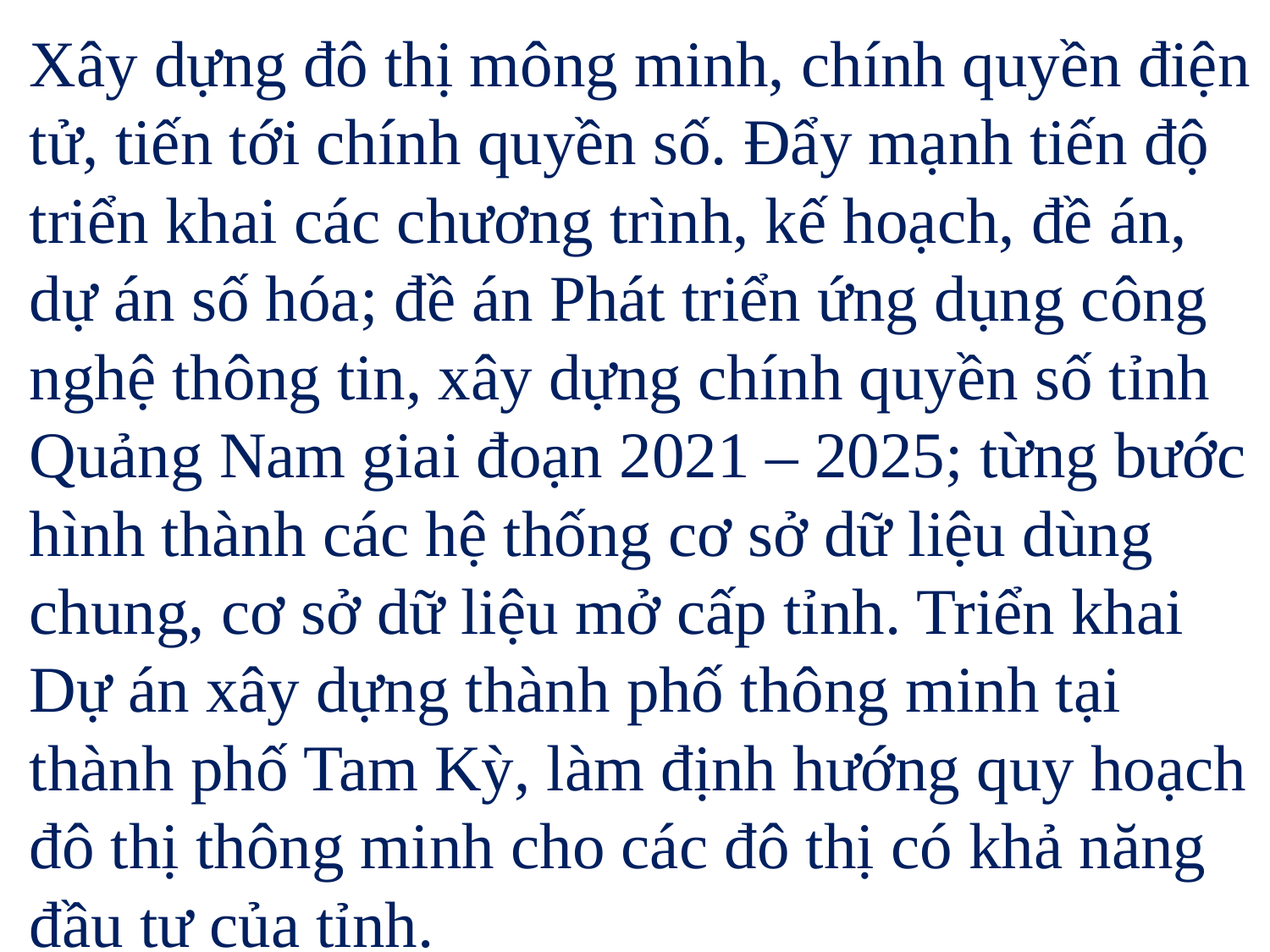

Xây dựng đô thị mông minh, chính quyền điện tử, tiến tới chính quyền số. Đẩy mạnh tiến độ triển khai các chương trình, kế hoạch, đề án, dự án số hóa; đề án Phát triển ứng dụng công nghệ thông tin, xây dựng chính quyền số tỉnh Quảng Nam giai đoạn 2021 – 2025; từng bước hình thành các hệ thống cơ sở dữ liệu dùng chung, cơ sở dữ liệu mở cấp tỉnh. Triển khai Dự án xây dựng thành phố thông minh tại thành phố Tam Kỳ, làm định hướng quy hoạch đô thị thông minh cho các đô thị có khả năng đầu tư của tỉnh.